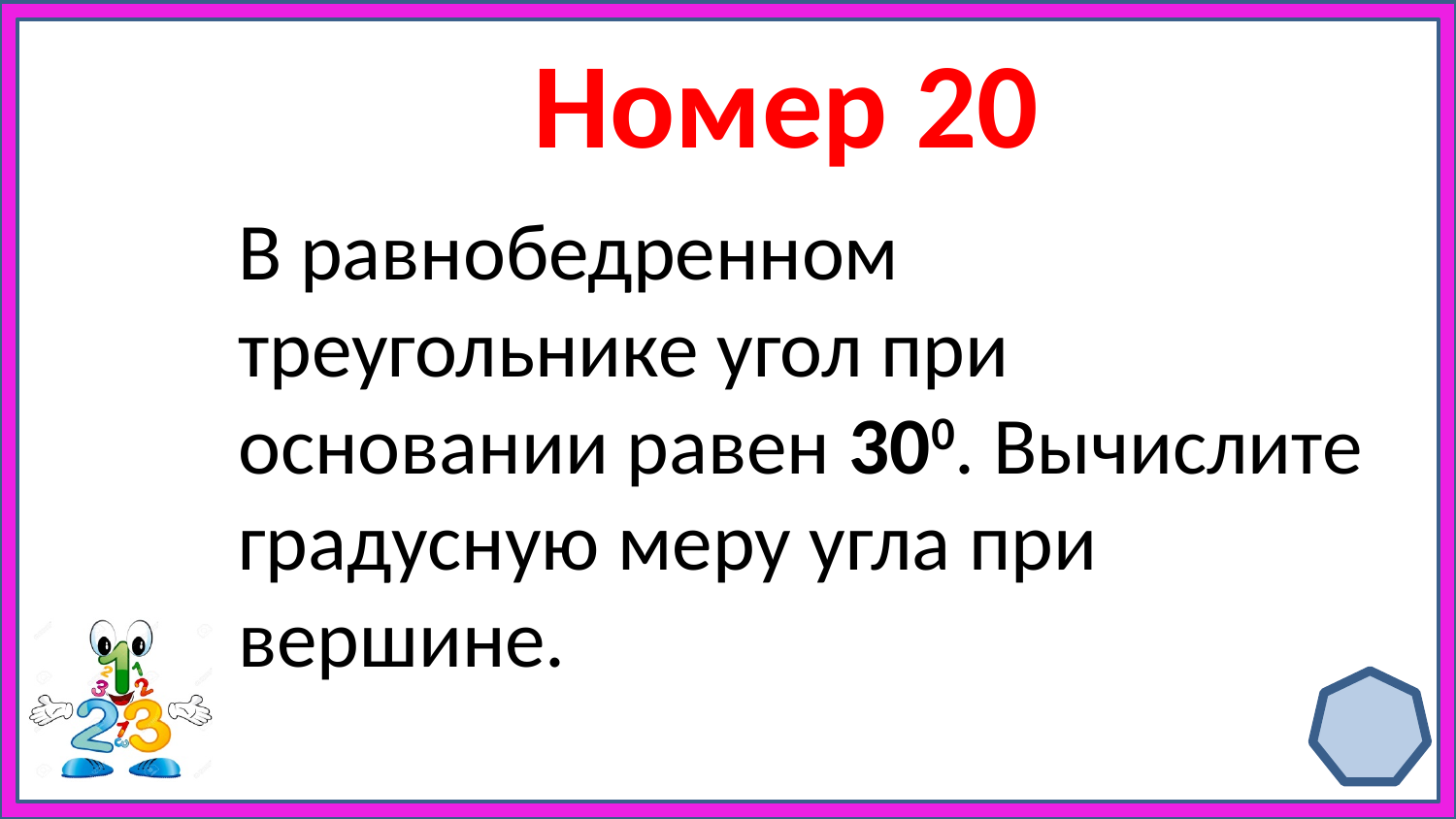

# Номер 20
В равнобедренном треугольнике угол при основании равен 300. Вычислите градусную меру угла при вершине.